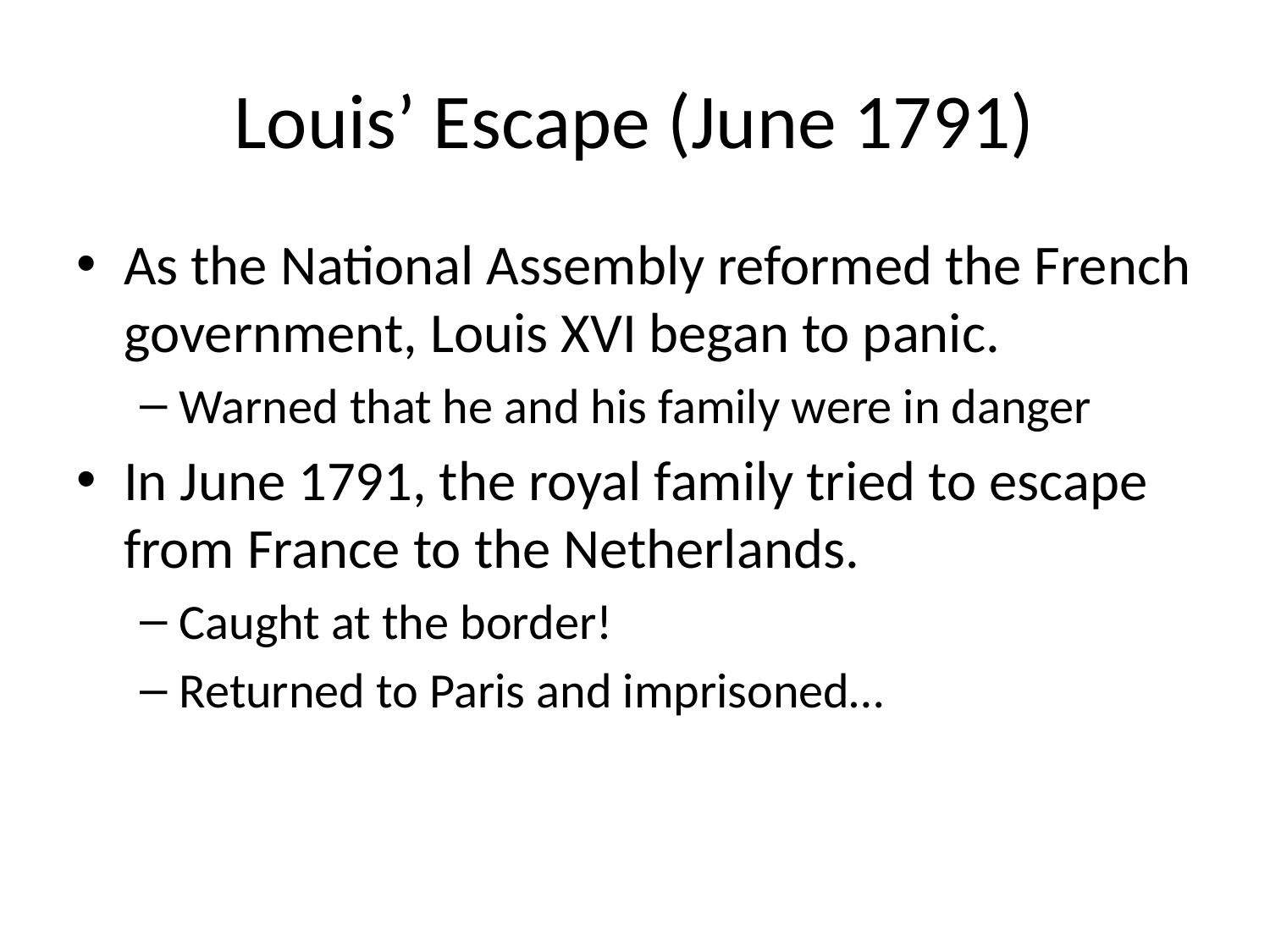

# Louis’ Escape (June 1791)
As the National Assembly reformed the French government, Louis XVI began to panic.
Warned that he and his family were in danger
In June 1791, the royal family tried to escape from France to the Netherlands.
Caught at the border!
Returned to Paris and imprisoned…